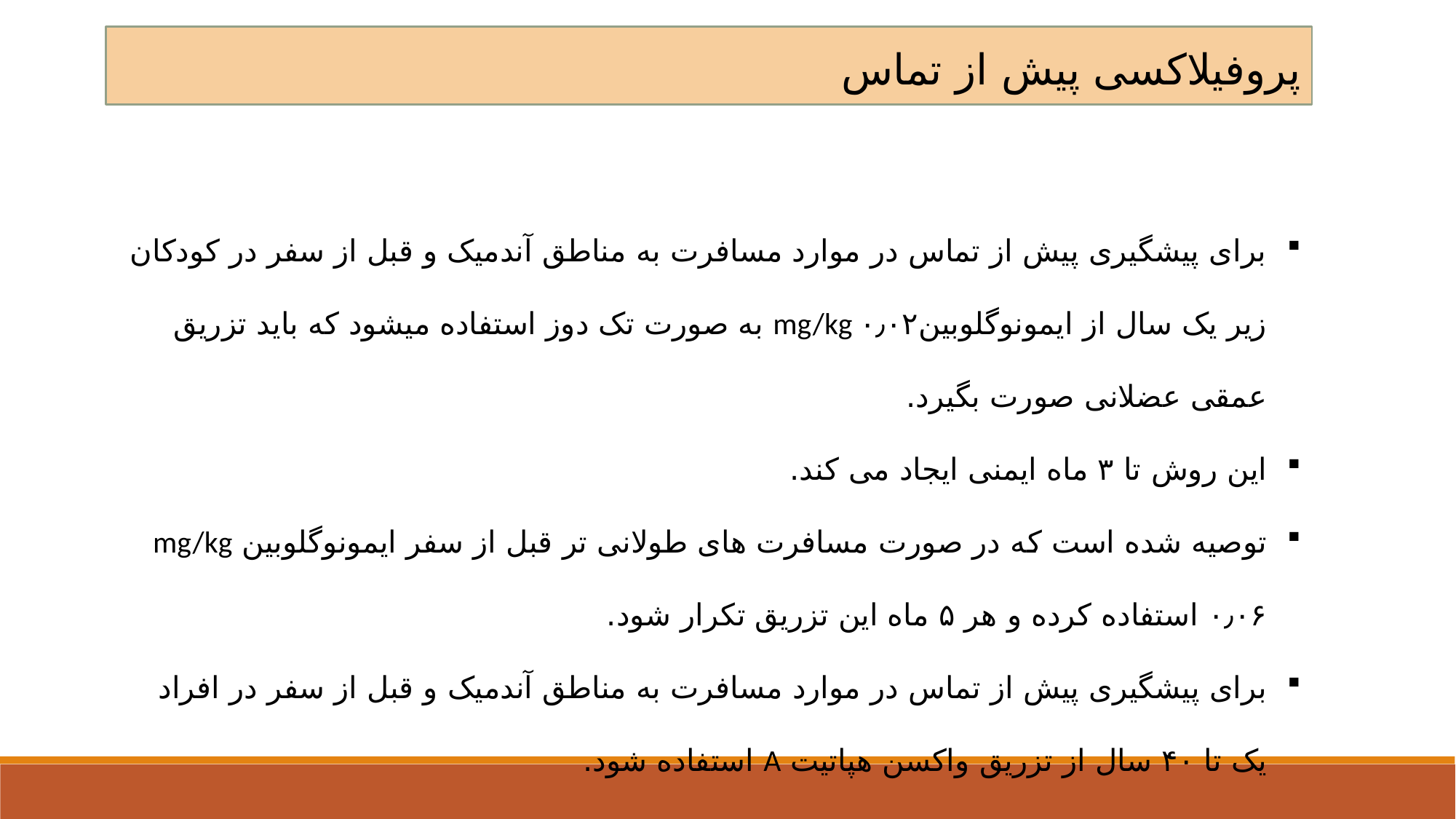

پروفیلاکسی پیش از تماس
برای پیشگیری پیش از تماس در موارد مسافرت به مناطق آندمیک و قبل از سفر در کودکان زیر یک سال از ایمونوگلوبینmg/kg ۰٫۰۲ به صورت تک دوز استفاده میشود که باید تزریق عمقی عضلانی صورت بگیرد.
این روش تا ۳ ماه ایمنی ایجاد می کند.
توصیه شده است که در صورت مسافرت های طولانی تر قبل از سفر ایمونوگلوبین mg/kg ۰٫۰۶ استفاده کرده و هر ۵ ماه این تزریق تکرار شود.
برای پیشگیری پیش از تماس در موارد مسافرت به مناطق آندمیک و قبل از سفر در افراد یک تا ۴۰ سال از تزریق واکسن هپاتیت A استفاده شود.